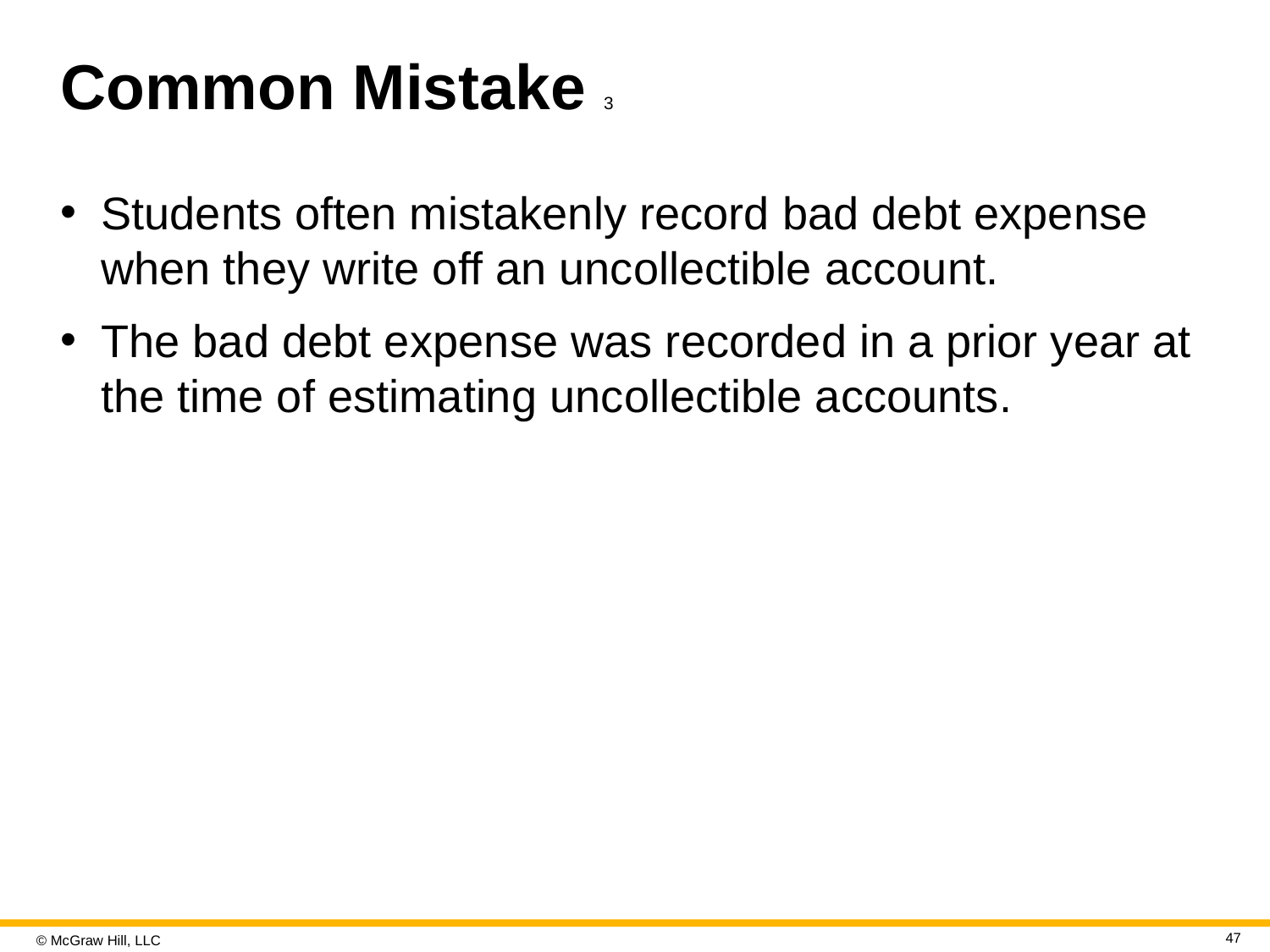

# Common Mistake 3
Students often mistakenly record bad debt expense when they write off an uncollectible account.
The bad debt expense was recorded in a prior year at the time of estimating uncollectible accounts.
47